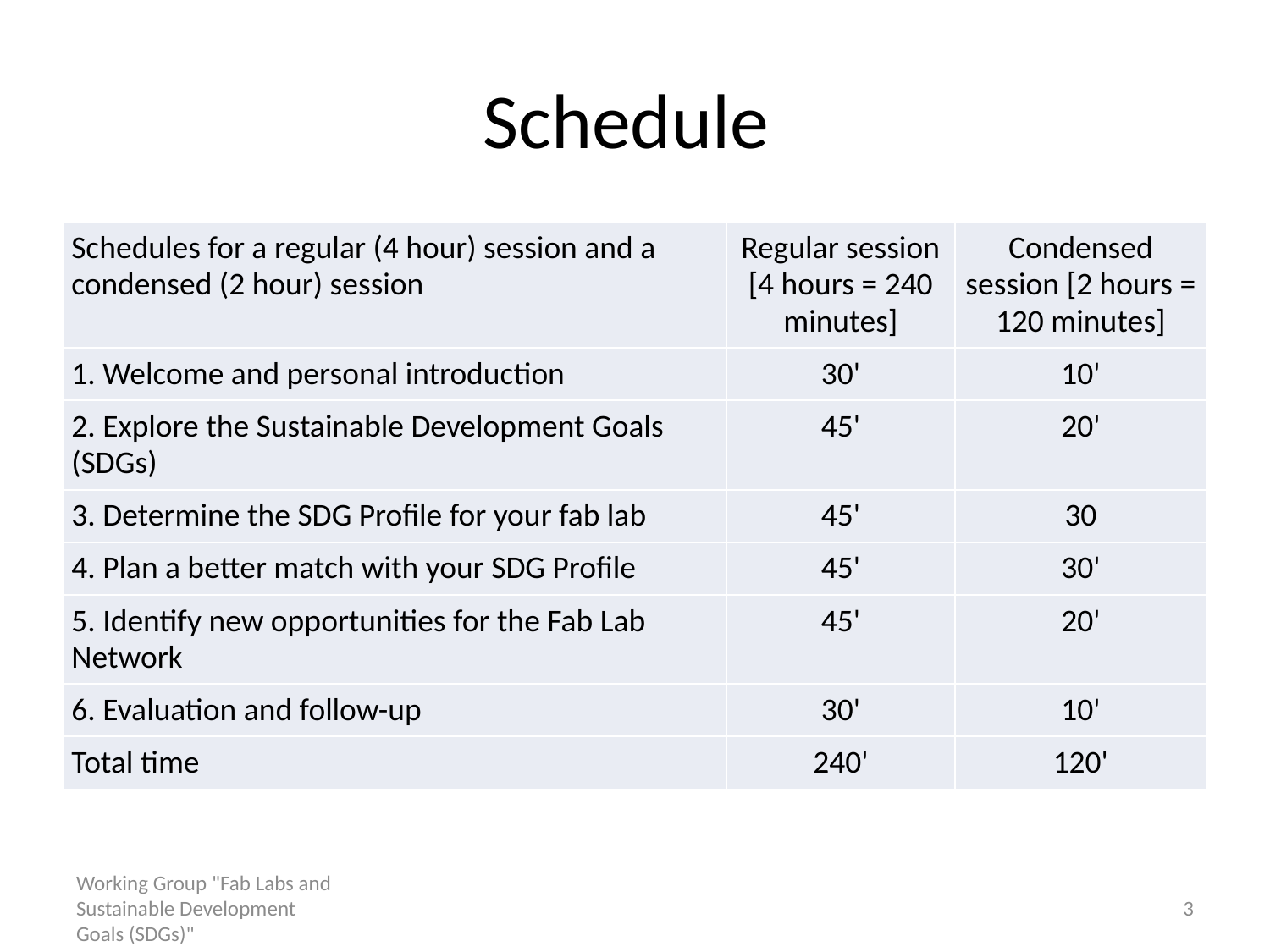

# Schedule
| Schedules for a regular (4 hour) session and a condensed (2 hour) session | Regular session [4 hours = 240 minutes] | Condensed session [2 hours = 120 minutes] |
| --- | --- | --- |
| 1. Welcome and personal introduction | 30' | 10' |
| 2. Explore the Sustainable Development Goals (SDGs) | 45' | 20' |
| 3. Determine the SDG Profile for your fab lab | 45' | 30 |
| 4. Plan a better match with your SDG Profile | 45' | 30' |
| 5. Identify new opportunities for the Fab Lab Network | 45' | 20' |
| 6. Evaluation and follow-up | 30' | 10' |
| Total time | 240' | 120' |
Working Group "Fab Labs and Sustainable Development Goals (SDGs)"

3